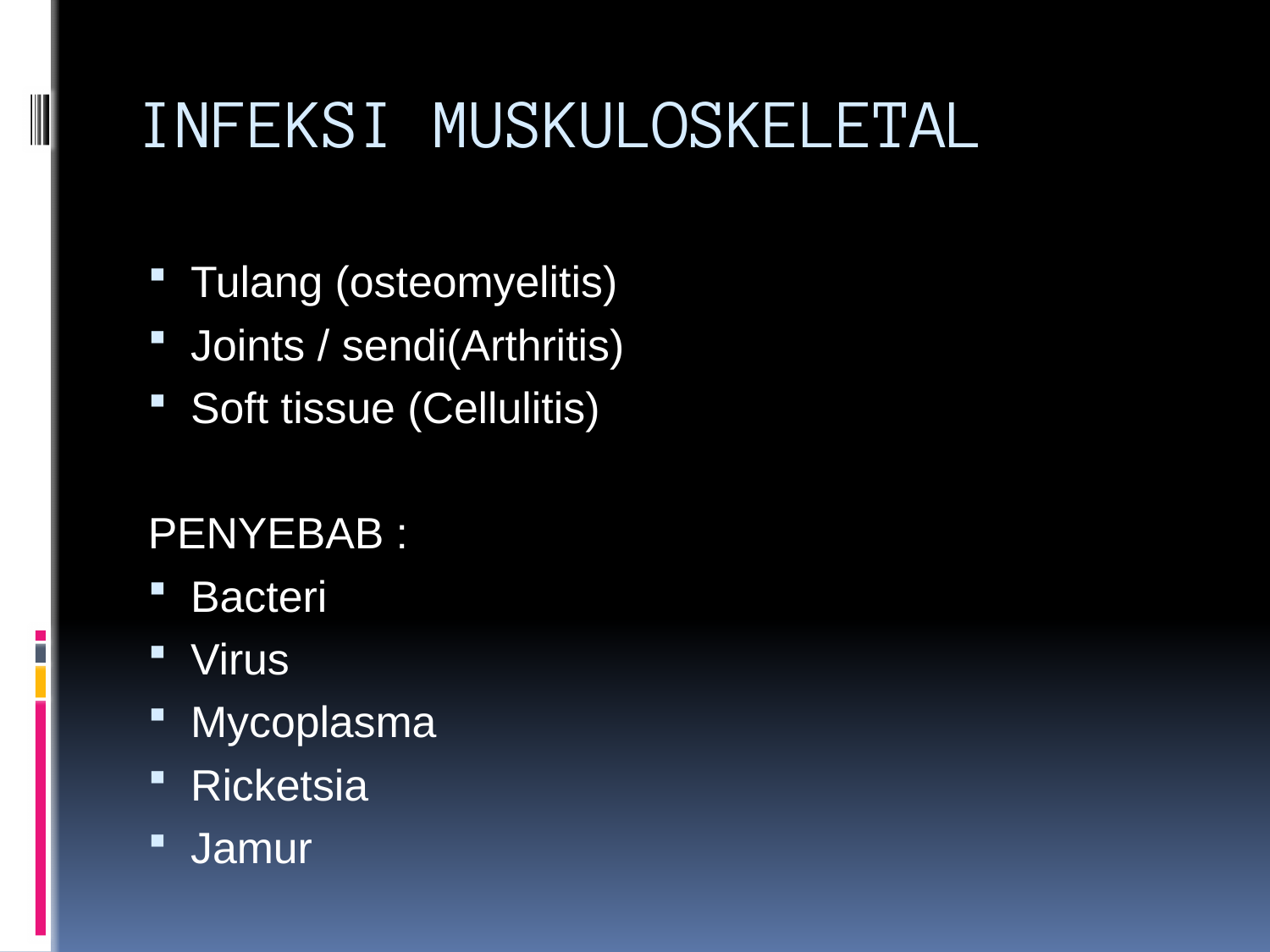

# INFEKSI MUSKULOSKELETAL
Tulang (osteomyelitis)
Joints / sendi(Arthritis)
Soft tissue (Cellulitis)

PENYEBAB :
Bacteri
Virus
Mycoplasma
Ricketsia
Jamur